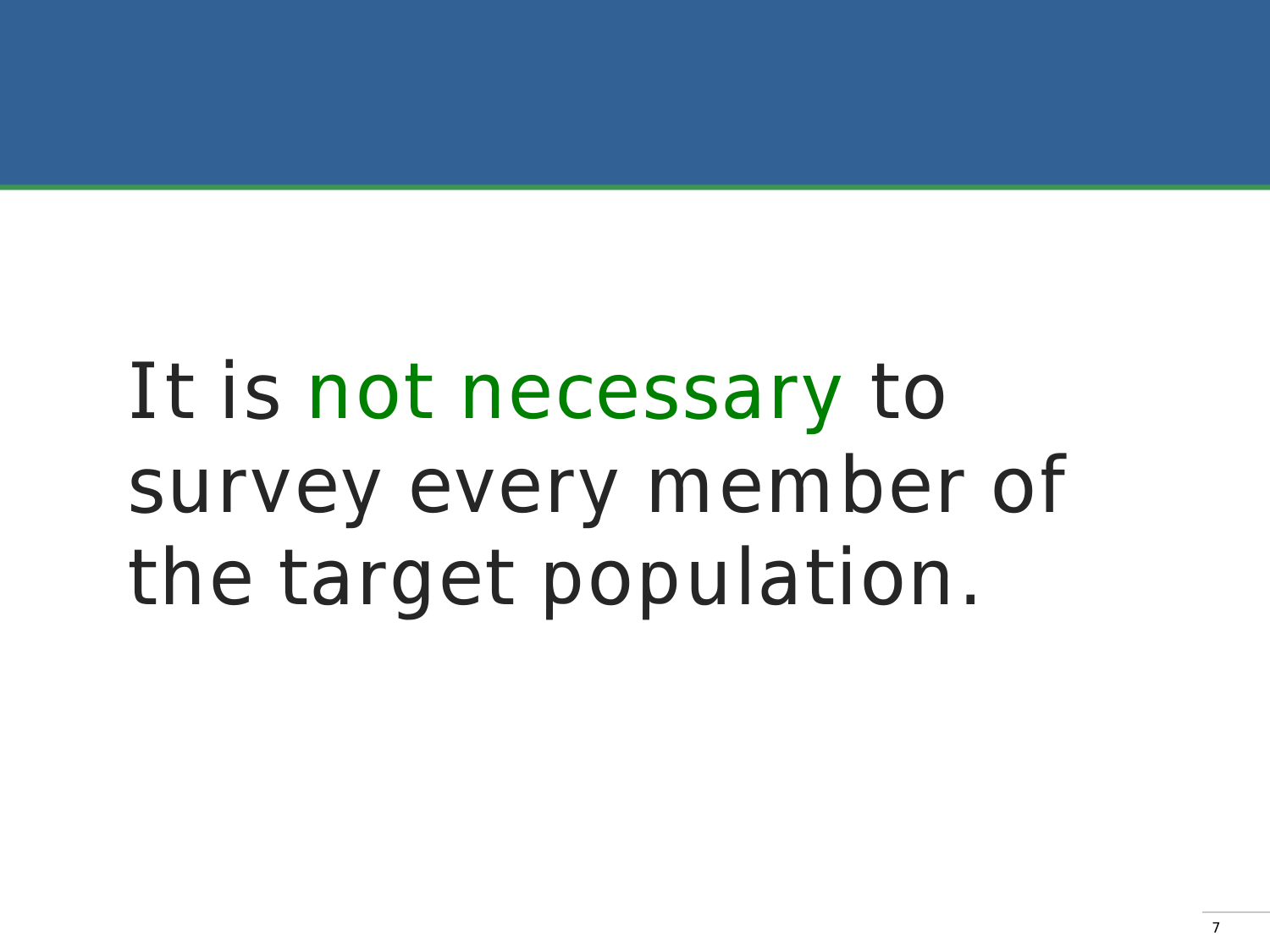

#
It is not necessary to survey every member of the target population.

7